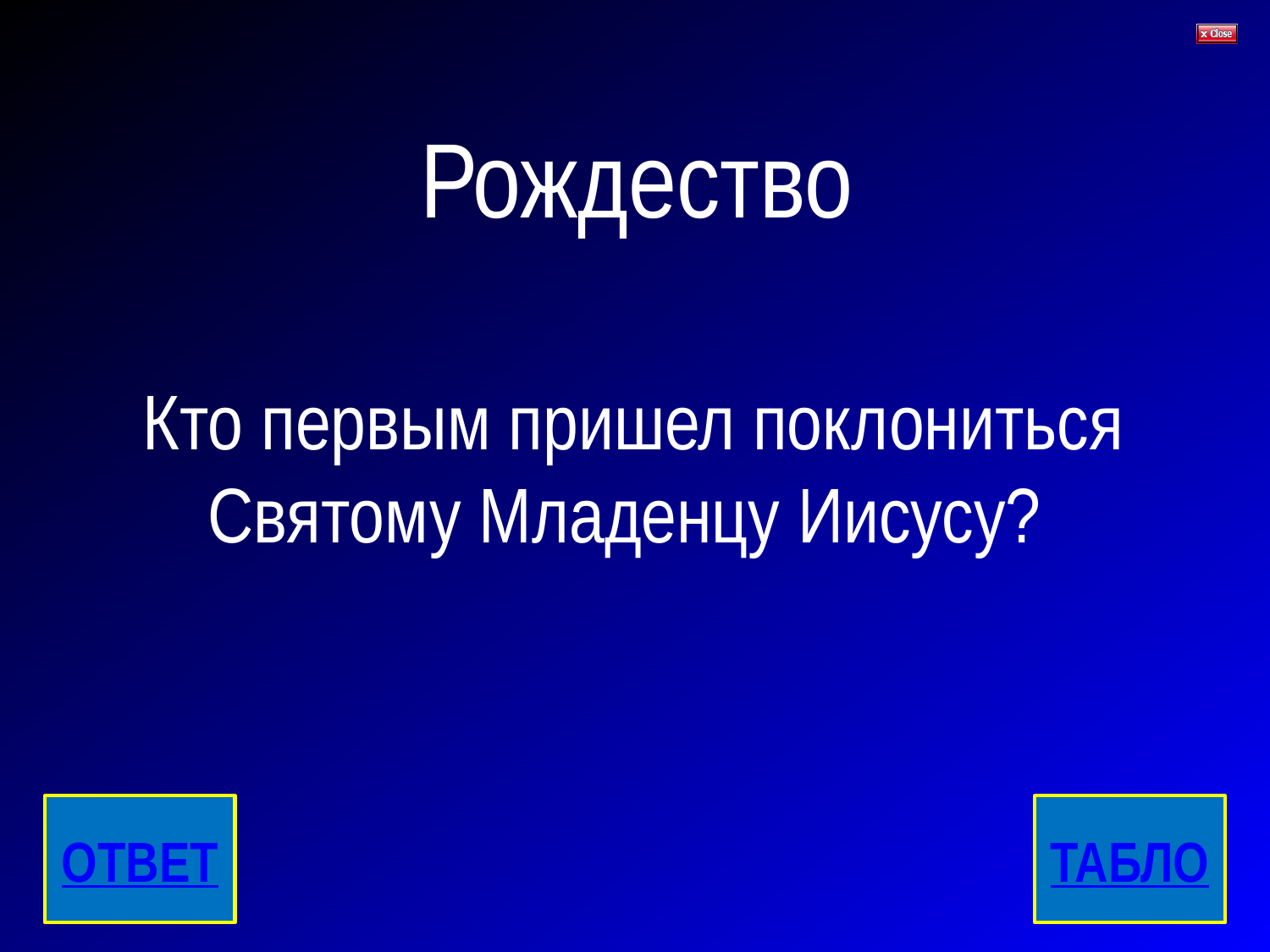

# Рождество

 Кто первым пришел поклониться Святому Младенцу Иисусу?
ОТВЕТ
ТАБЛО